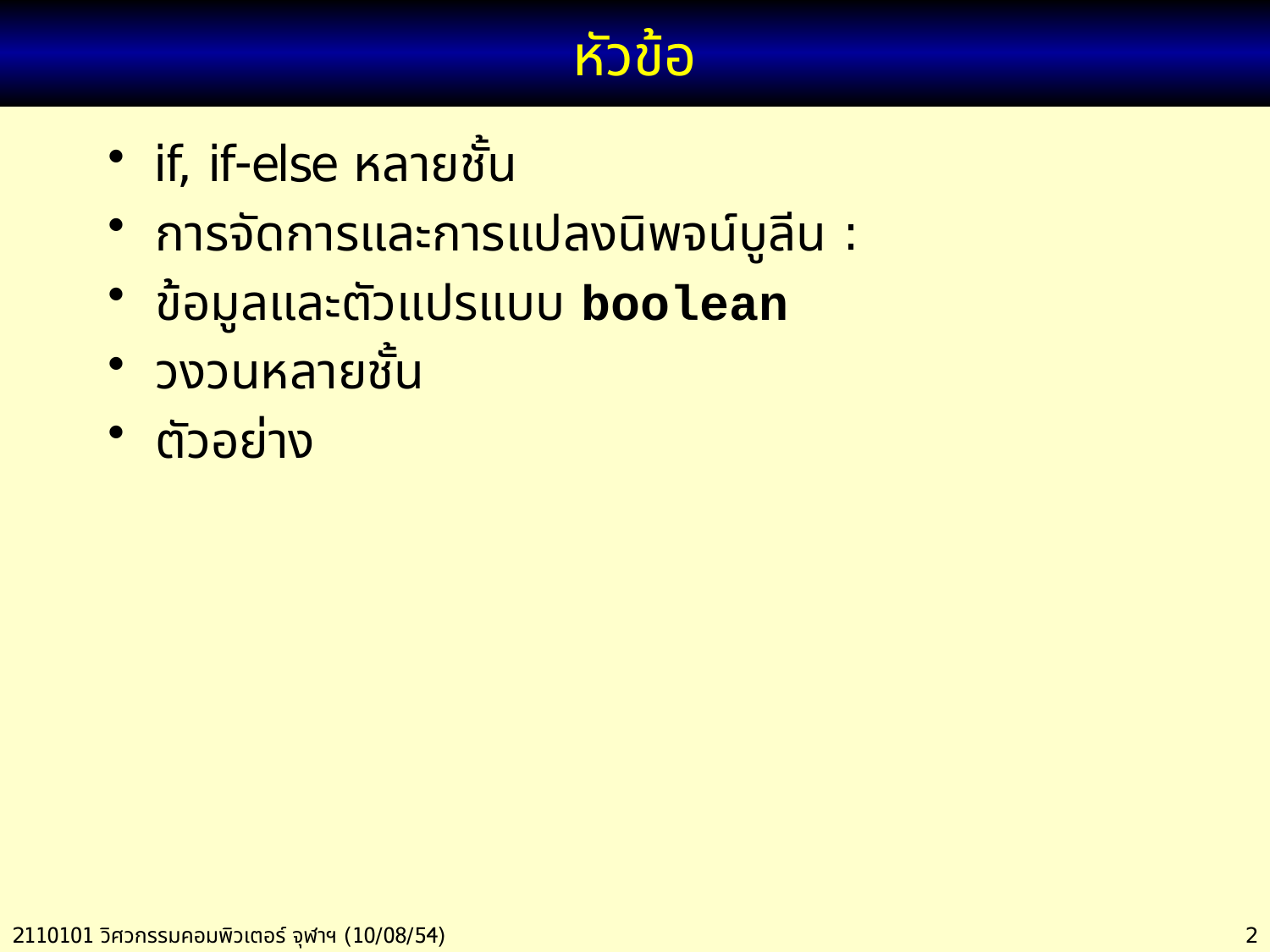

# หัวข้อ
if, if-else หลายชั้น
การจัดการและการแปลงนิพจน์บูลีน :
ข้อมูลและตัวแปรแบบ boolean
วงวนหลายชั้น
ตัวอย่าง